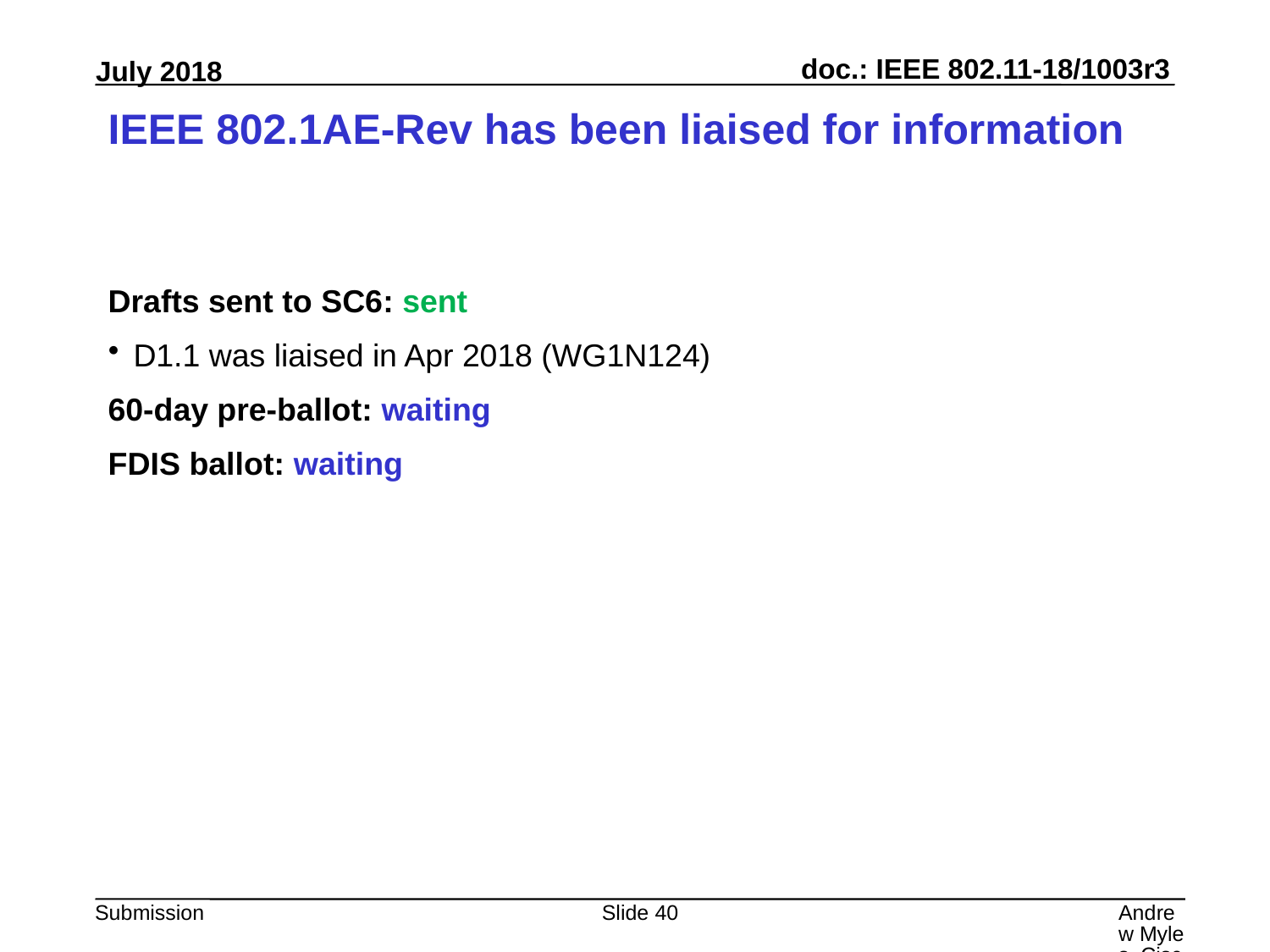

# IEEE 802.1AE-Rev has been liaised for information
Drafts sent to SC6: sent
D1.1 was liaised in Apr 2018 (WG1N124)
60-day pre-ballot: waiting
FDIS ballot: waiting
Slide 40
Andrew Myles, Cisco